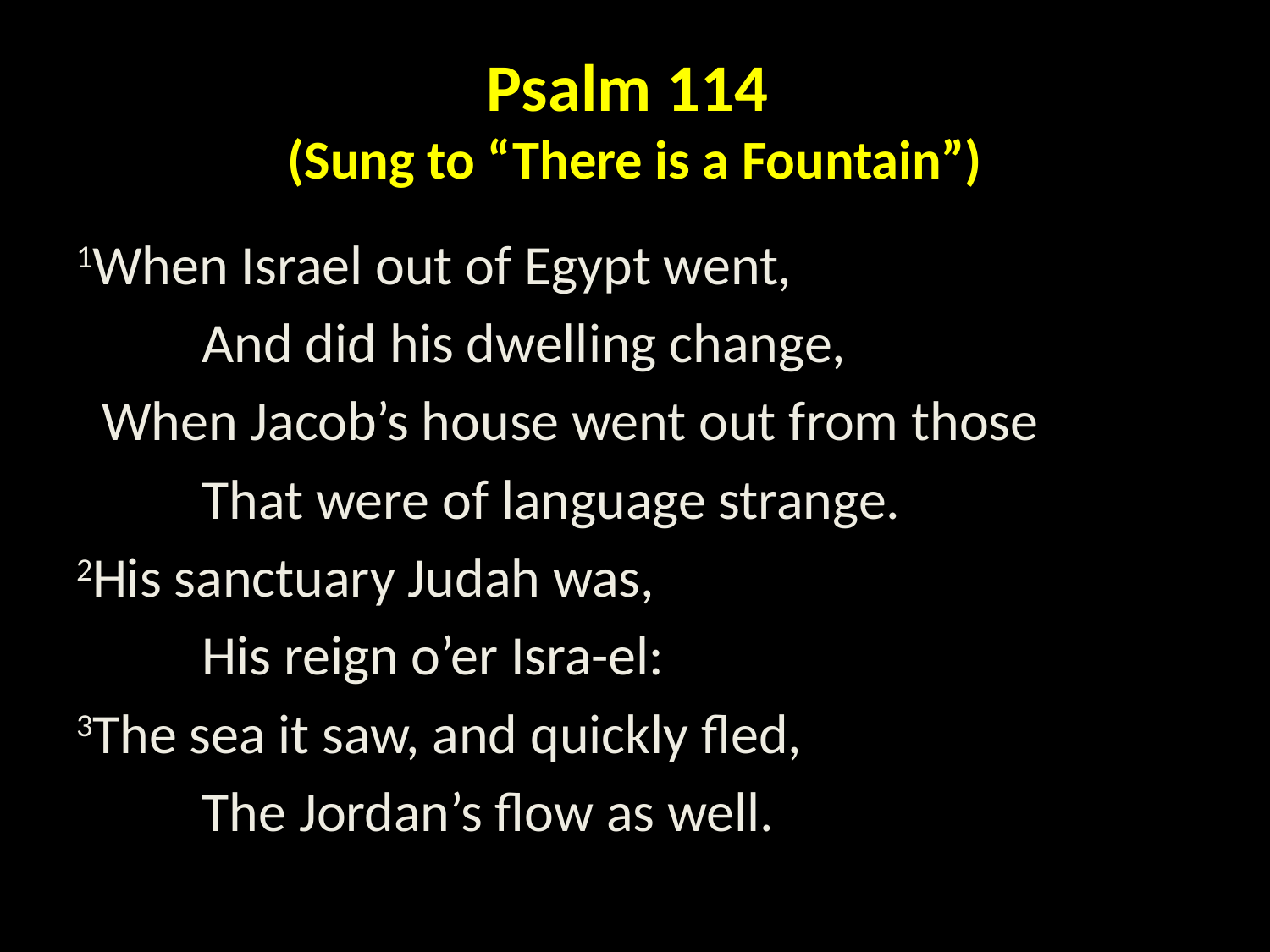

# Psalm 114 (Sung to “There is a Fountain”)
1When Israel out of Egypt went,
	And did his dwelling change,
  When Jacob’s house went out from those
	That were of language strange.
2His sanctuary Judah was,
	His reign o’er Isra-el:
3The sea it saw, and quickly fled,
	The Jordan’s flow as well.